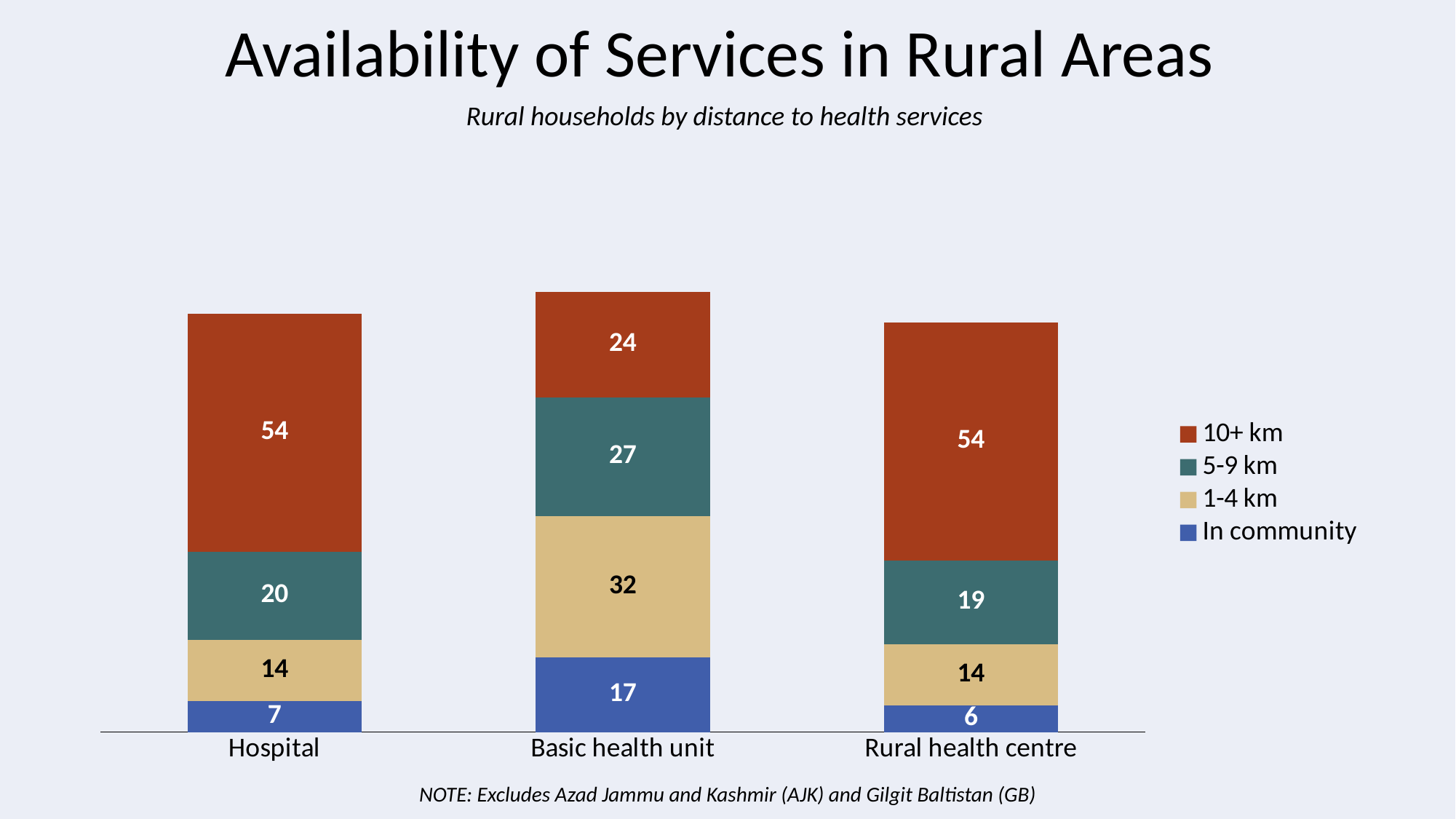

# Availability of Services in Rural Areas
Rural households by distance to health services

### Chart

| Category | In community  | 1-4 km | 5-9 km | 10+ km |
|---|---|---|---|---|
| Hospital | 7.0 | 14.0 | 20.0 | 54.0 |
| Basic health unit | 17.0 | 32.0 | 27.0 | 24.0 |
| Rural health centre | 6.0 | 14.0 | 19.0 | 54.0 |
NOTE: Excludes Azad Jammu and Kashmir (AJK) and Gilgit Baltistan (GB)